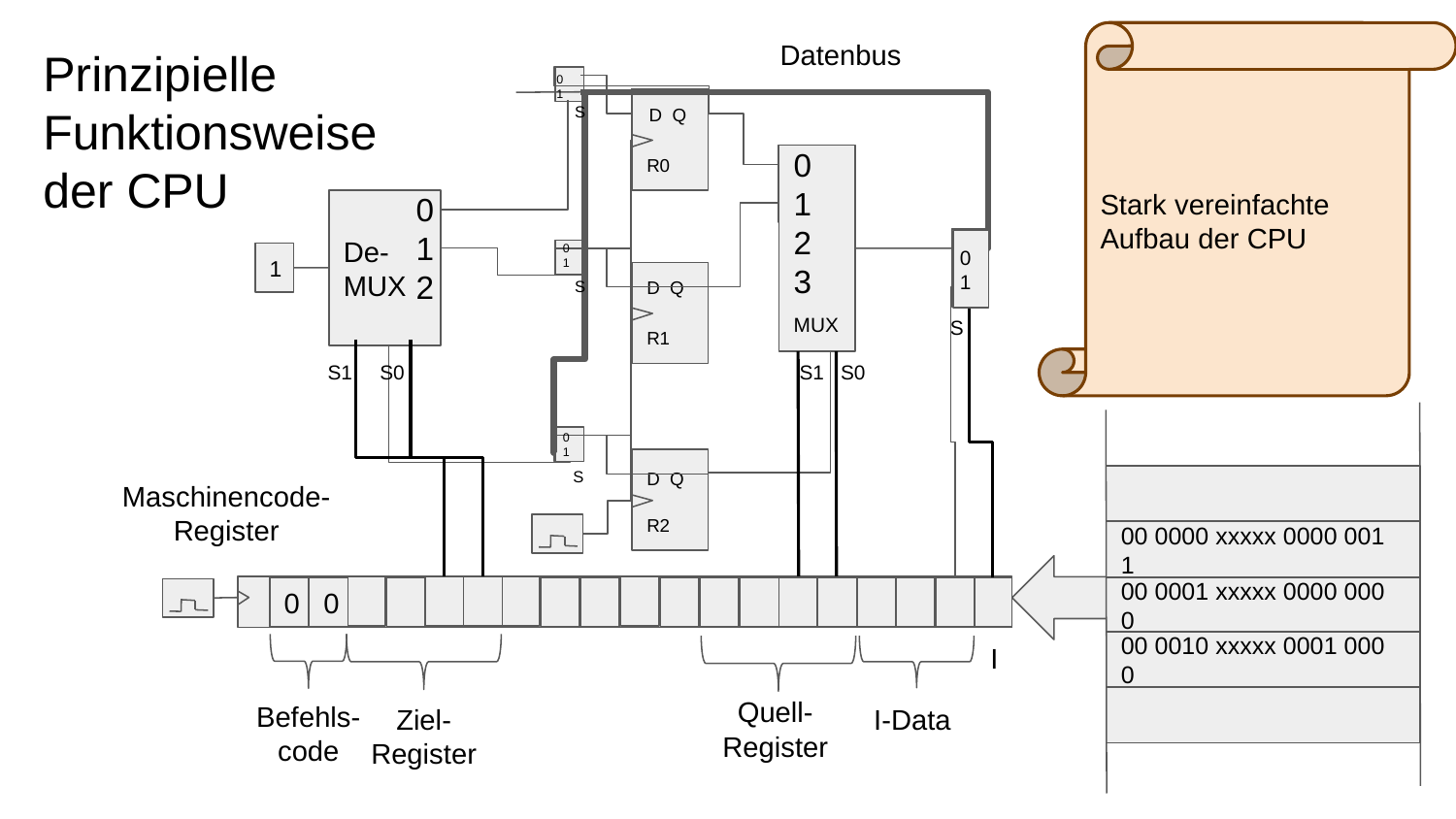

Datenbus
Stark vereinfachte Aufbau der CPU
Prinzipielle Funktionsweise der CPU
0
1

S
R0

D  Q
0
1
2
3
MUX

0
1
2
3

De-
MUX
0
1

0
1

1

S
R1

D  Q

S

S1   S0
S1     S0

00 0000 xxxxx 0000 001 1
00 0001 xxxxx 0000 000 0
00 0010 xxxxx 0001 000 0

0
1

R2

S
D  Q
Maschinencode-Register

0

0

I
Quell-Register
Befehls-
code
Ziel-Register
I-Data